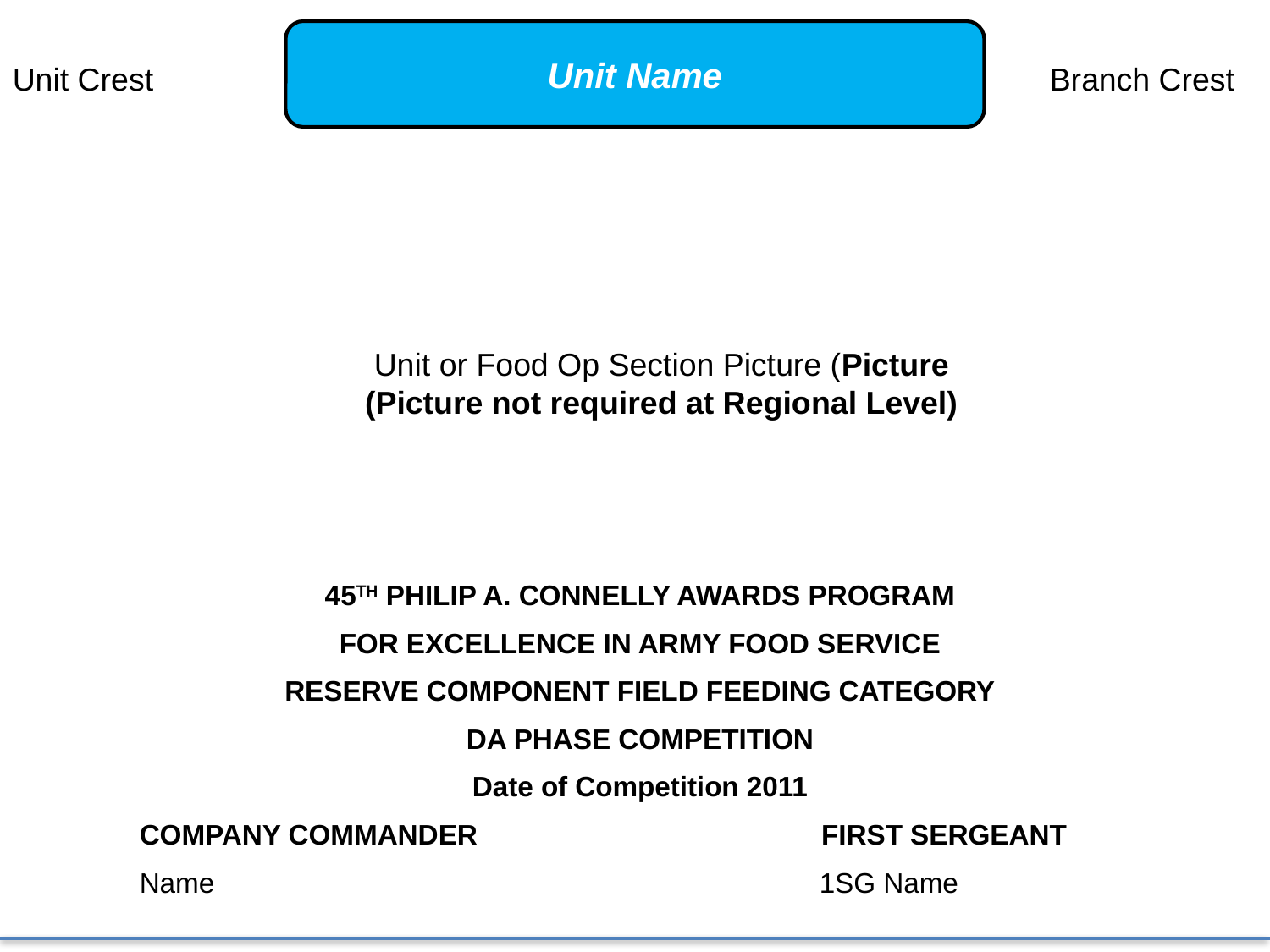

Unit Name
Unit Crest
Branch Crest

Unit or Food Op Section Picture (Picture (Picture not required at Regional Level)
45TH PHILIP A. CONNELLY AWARDS PROGRAM
FOR EXCELLENCE IN ARMY FOOD SERVICE
RESERVE COMPONENT FIELD FEEDING CATEGORY
DA PHASE COMPETITION
Date of Competition 2011
COMPANY COMMANDER			      FIRST SERGEANT
Name		                  	                      1SG Name